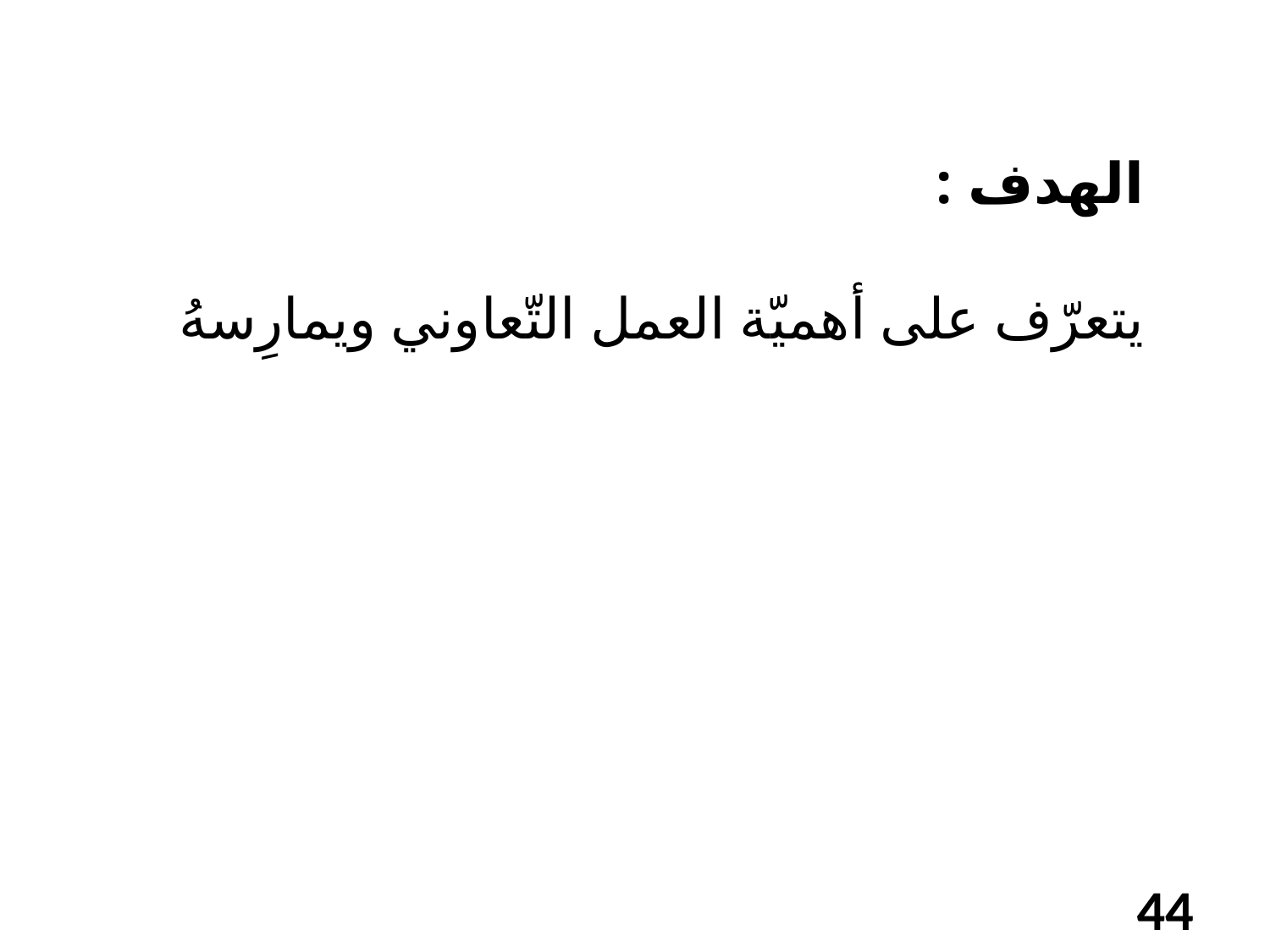

الهدف :

يتعرّف على أهميّة العمل التّعاوني ويمارِسهُ

44